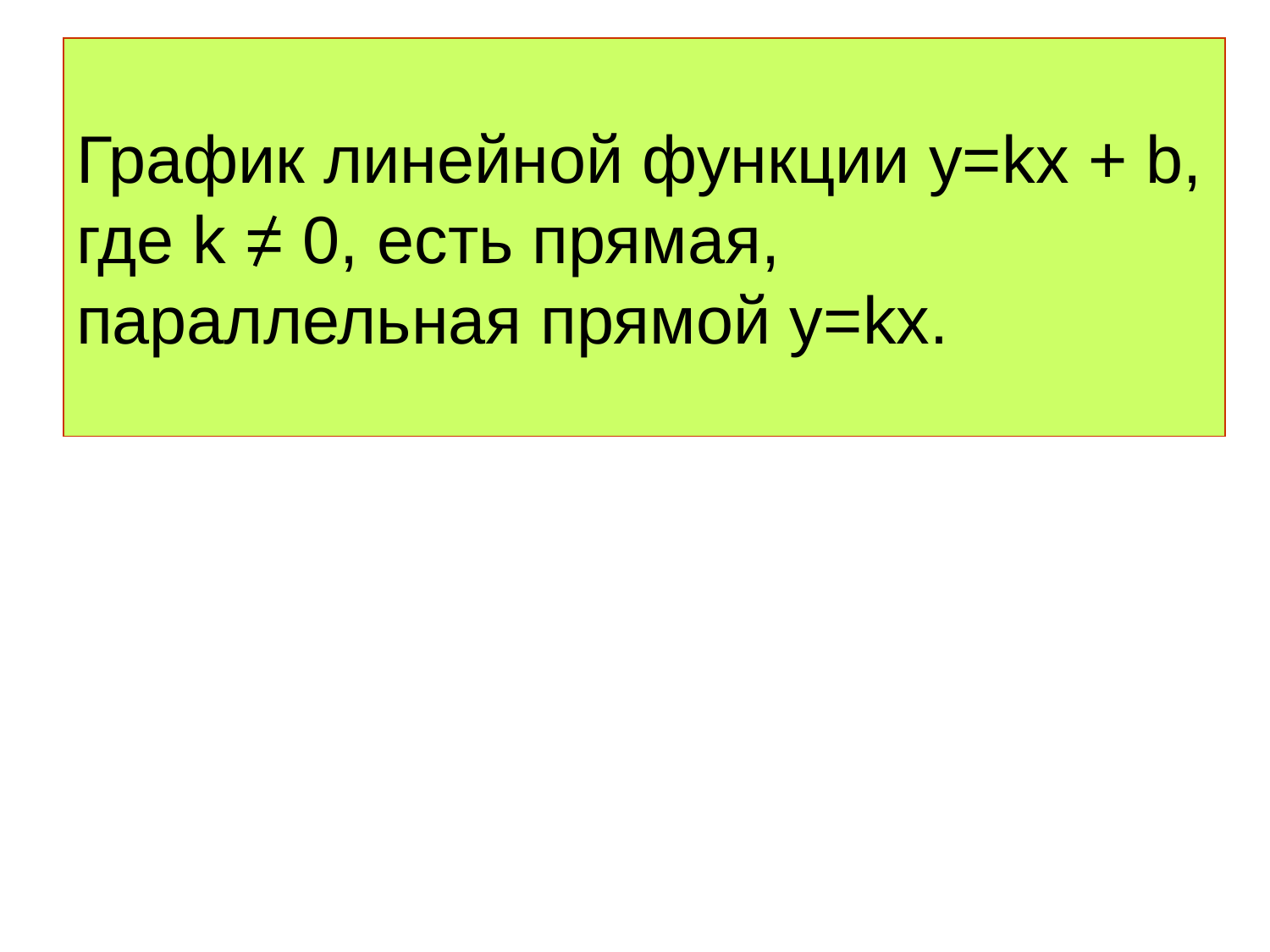

# График линейной функции у=kх + b, где k = 0, есть прямая, параллельная прямой у=kх.